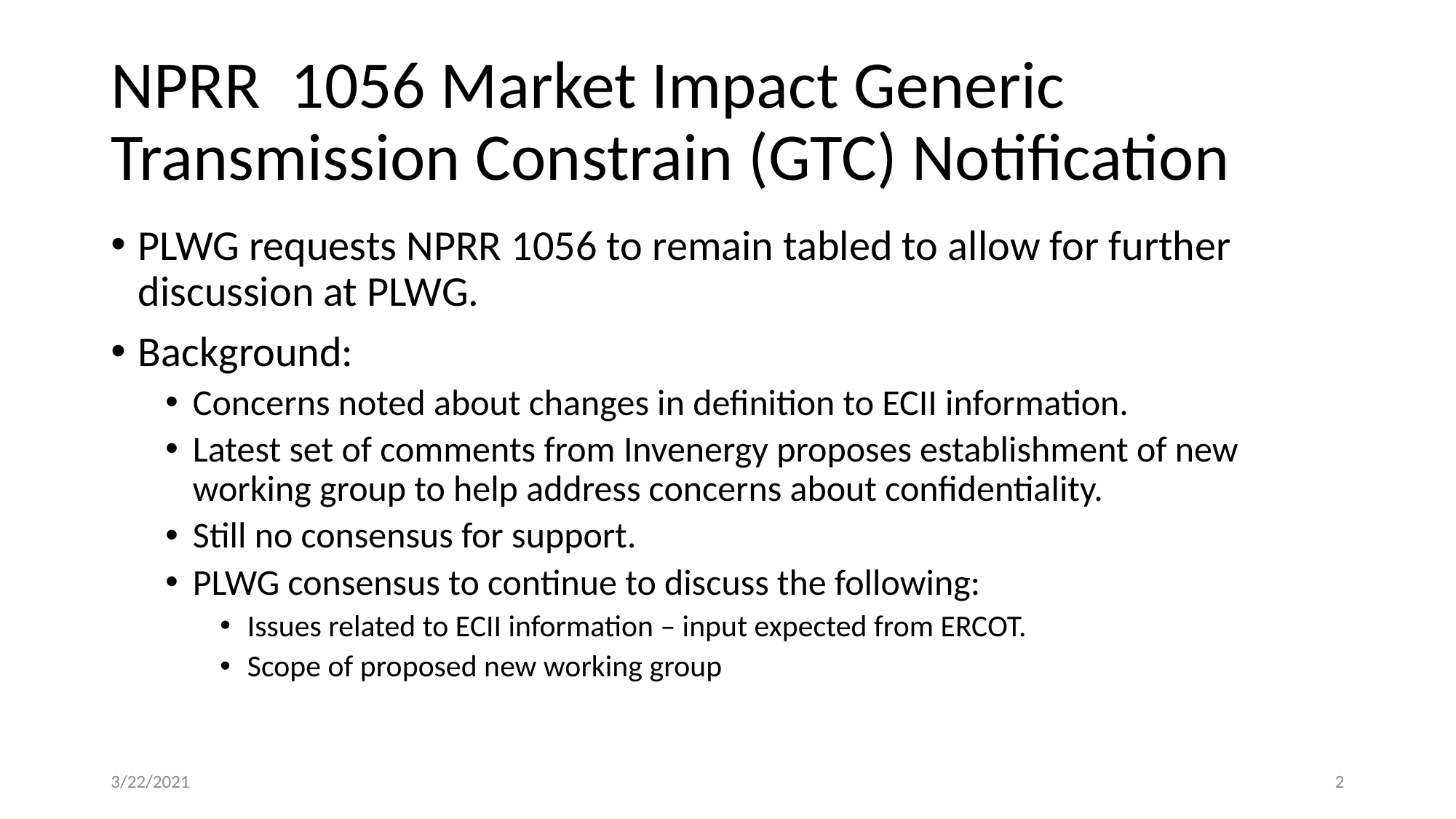

# NPRR  1056 Market Impact Generic Transmission Constrain (GTC) Notification
PLWG requests NPRR 1056 to remain tabled to allow for further discussion at PLWG.
Background:
Concerns noted about changes in definition to ECII information.
Latest set of comments from Invenergy proposes establishment of new working group to help address concerns about confidentiality.
Still no consensus for support.
PLWG consensus to continue to discuss the following:
Issues related to ECII information – input expected from ERCOT.
Scope of proposed new working group
3/22/2021
2